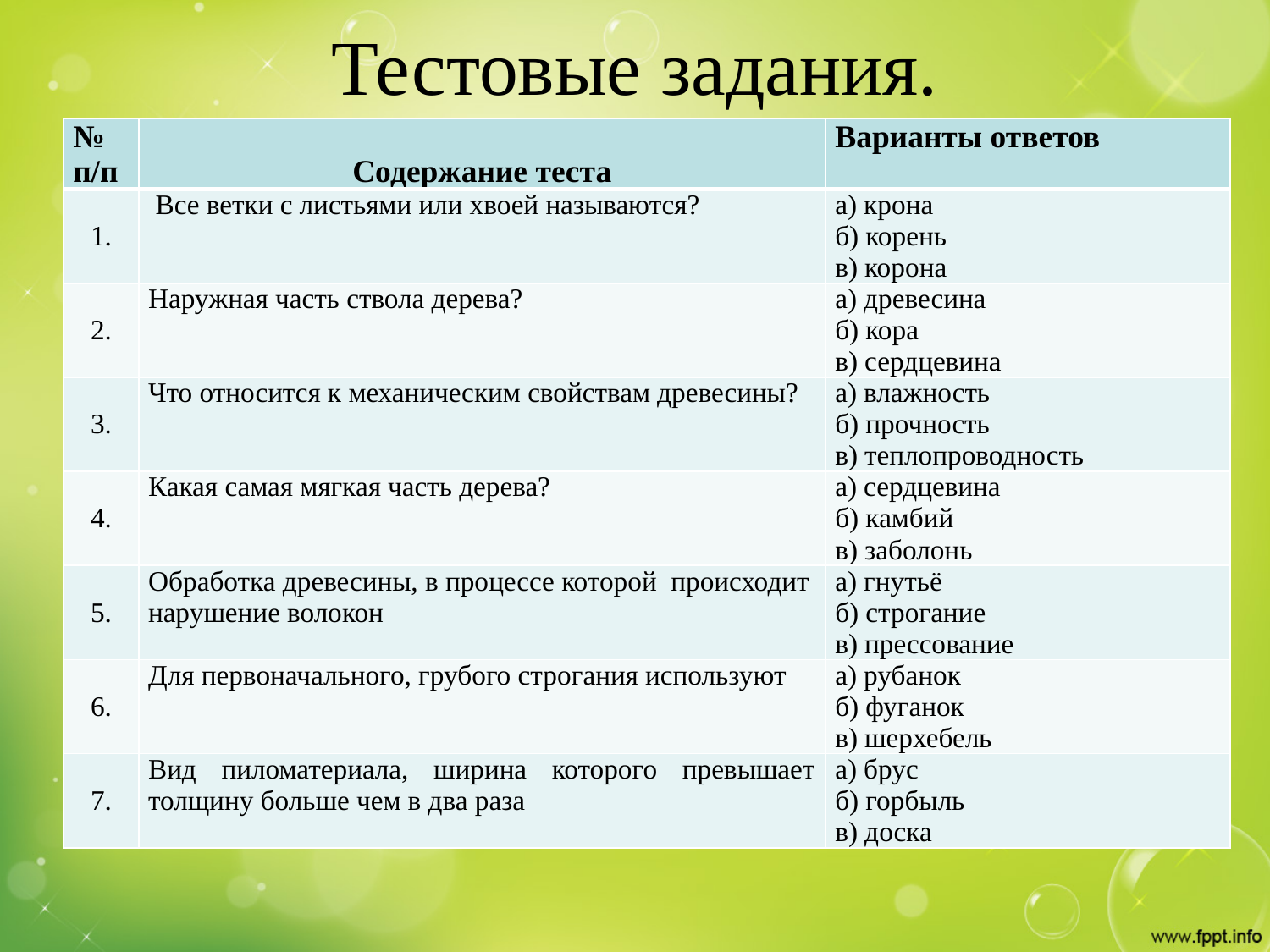

# Тестовые задания.
| № п/п | Содержание теста | Варианты ответов |
| --- | --- | --- |
| 1. | Все ветки с листьями или хвоей называются? | а) крона б) корень в) корона |
| 2. | Наружная часть ствола дерева? | а) древесина б) кора в) сердцевина |
| 3. | Что относится к механическим свойствам древесины? | а) влажность б) прочность в) теплопроводность |
| 4. | Какая самая мягкая часть дерева? | а) сердцевина б) камбий в) заболонь |
| 5. | Обработка древесины, в процессе которой происходит нарушение волокон | а) гнутьё б) строгание в) прессование |
| 6. | Для первоначального, грубого строгания используют | а) рубанок б) фуганок в) шерхебель |
| 7. | Вид пиломатериала, ширина которого превышает толщину больше чем в два раза | а) брус б) горбыль в) доска |